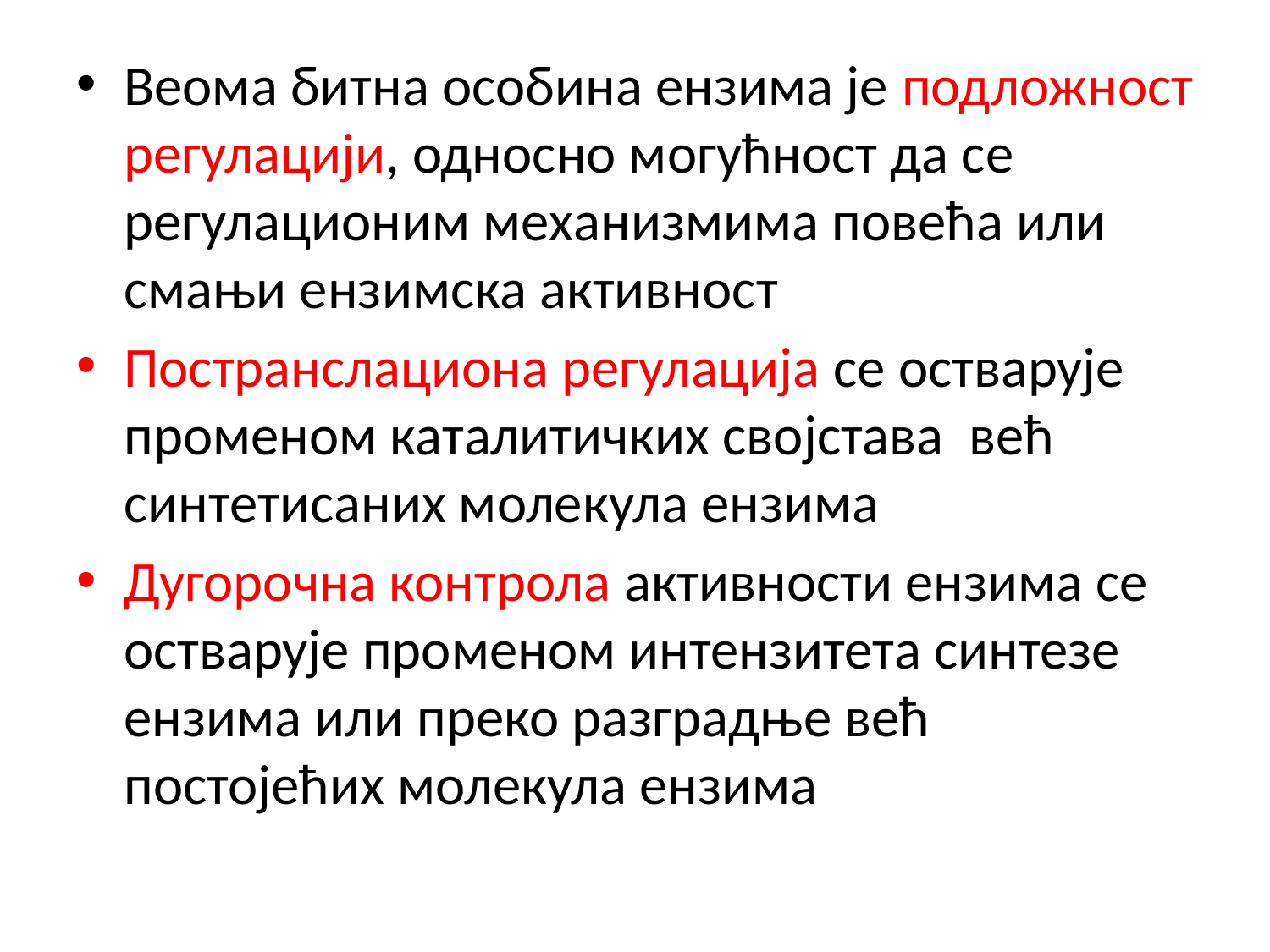

Веома битна особина ензима је подложност регулацији, односно могућност да се регулационим механизмима повећа или смањи ензимска активност
Постранслациона регулација се остварује променом каталитичких својстава  већ синтетисаних молекула ензима
Дугорочна контрола активности ензима се остварује променом интензитета синтезе ензима или преко разградње већ постојећих молекула ензима